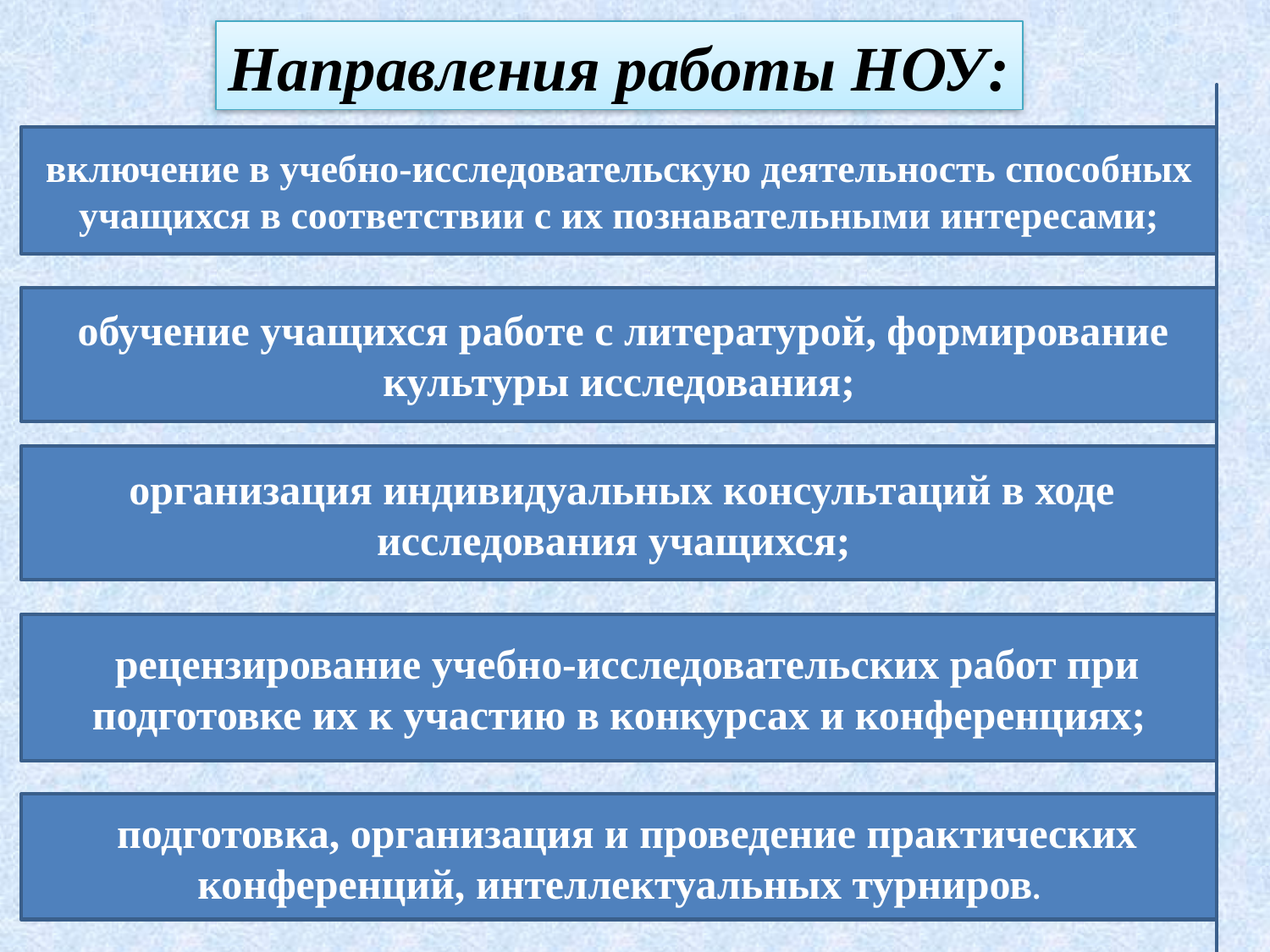

Направления работы НОУ:
включение в учебно-исследовательскую деятельность способных учащихся в соответствии с их познавательными интересами;
 обучение учащихся работе с литературой, формирование культуры исследования;
  организация индивидуальных консультаций в ходе  исследования учащихся;
  рецензирование учебно-исследовательских работ при подготовке их к участию в конкурсах и конференциях;
  подготовка, организация и проведение практических конференций, интеллектуальных турниров.